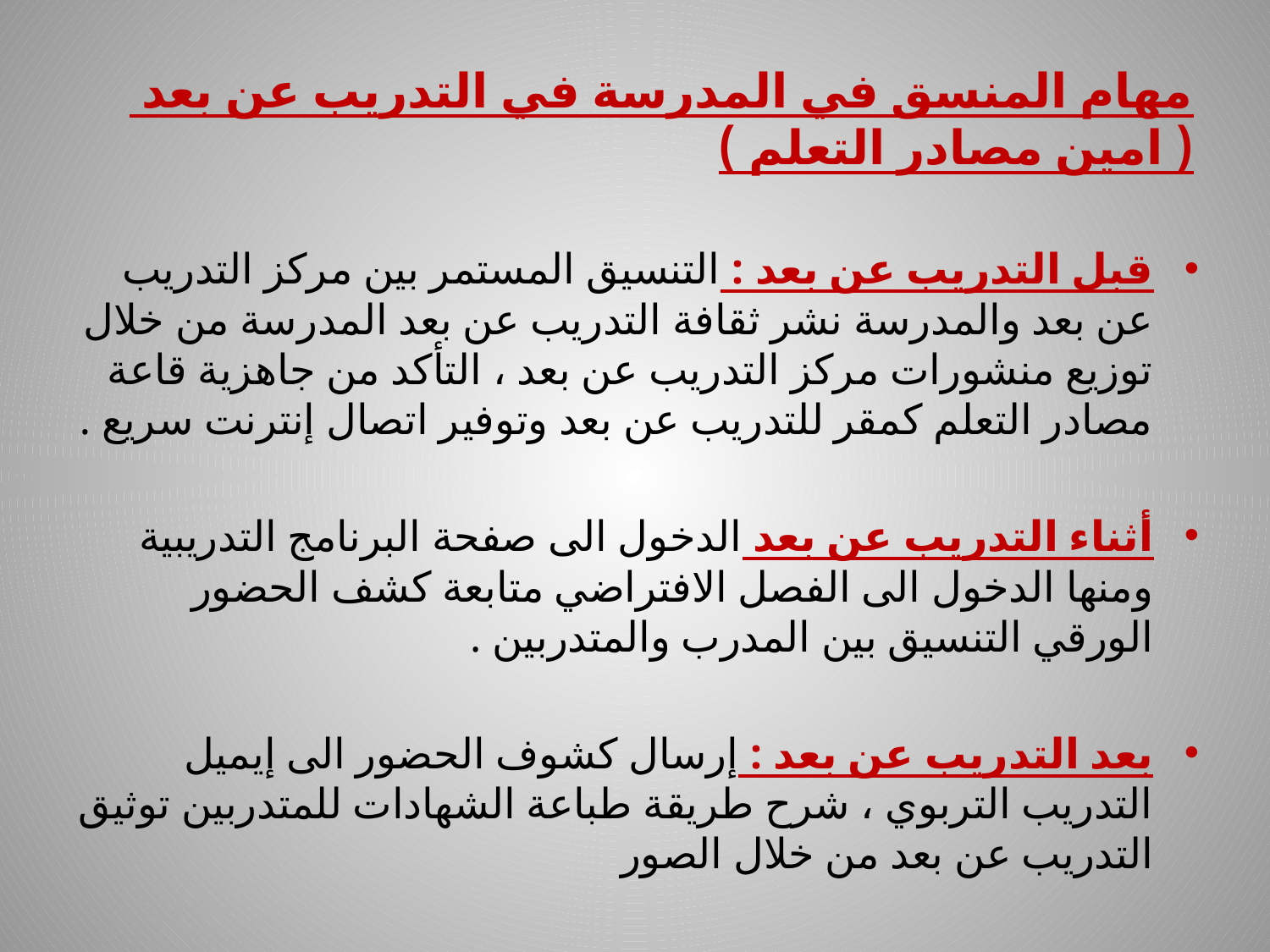

# مهام المنسق في المدرسة في التدريب عن بعد ( امين مصادر التعلم )
قبل التدريب عن بعد : التنسيق المستمر بين مركز التدريب عن بعد والمدرسة نشر ثقافة التدريب عن بعد المدرسة من خلال توزيع منشورات مركز التدريب عن بعد ، التأكد من جاهزية قاعة مصادر التعلم كمقر للتدريب عن بعد وتوفير اتصال إنترنت سريع .

أثناء التدريب عن بعد الدخول الى صفحة البرنامج التدريبية ومنها الدخول الى الفصل الافتراضي متابعة كشف الحضور الورقي التنسيق بين المدرب والمتدربين .

بعد التدريب عن بعد : إرسال كشوف الحضور الى إيميل التدريب التربوي ، شرح طريقة طباعة الشهادات للمتدربين توثيق التدريب عن بعد من خلال الصور